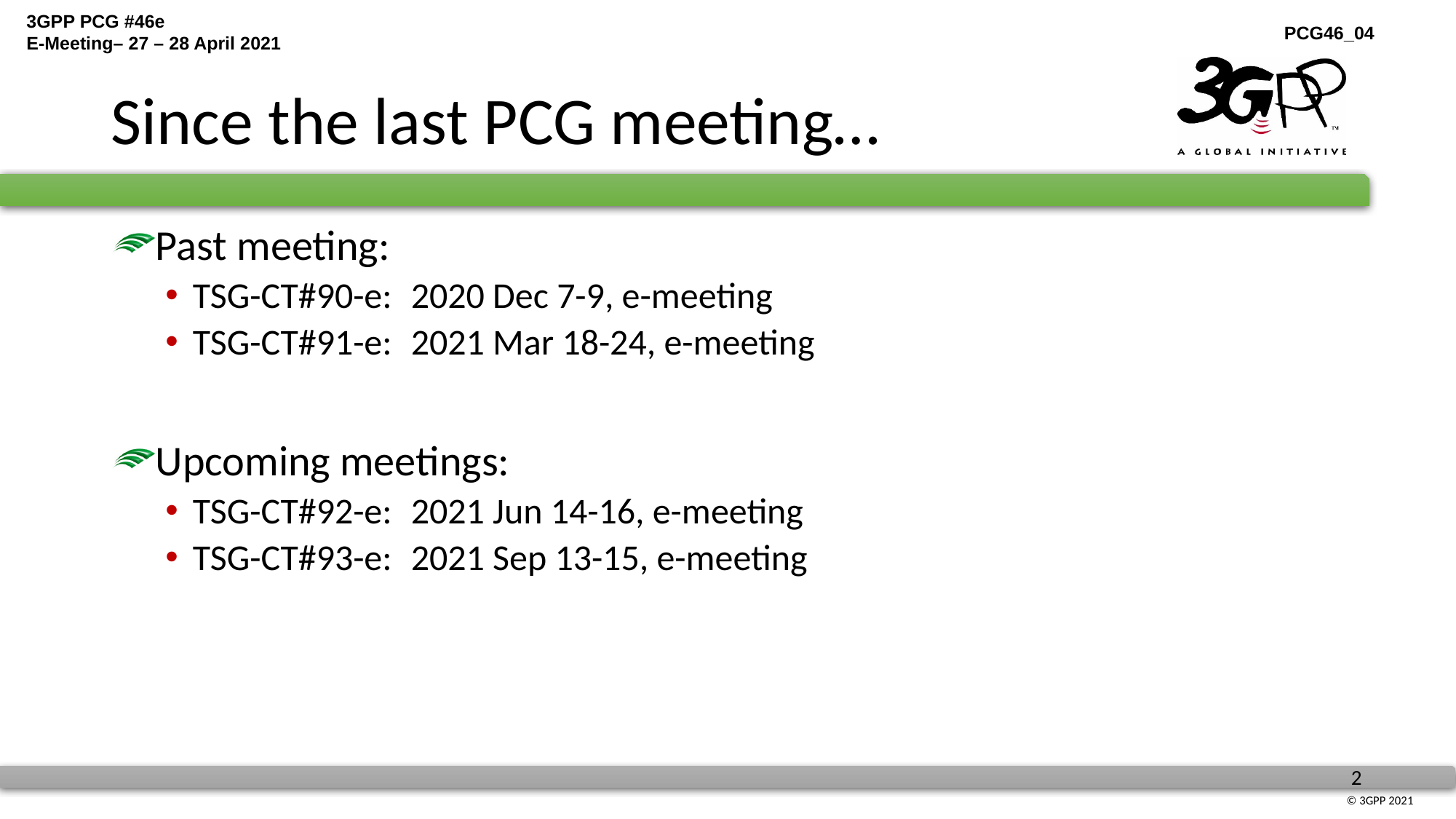

# Since the last PCG meeting…
Past meeting:
TSG-CT#90-e: 	2020 Dec 7-9, e-meeting
TSG-CT#91-e: 	2021 Mar 18-24, e-meeting

Upcoming meetings:
TSG-CT#92-e: 	2021 Jun 14-16, e-meeting
TSG-CT#93-e: 	2021 Sep 13-15, e-meeting